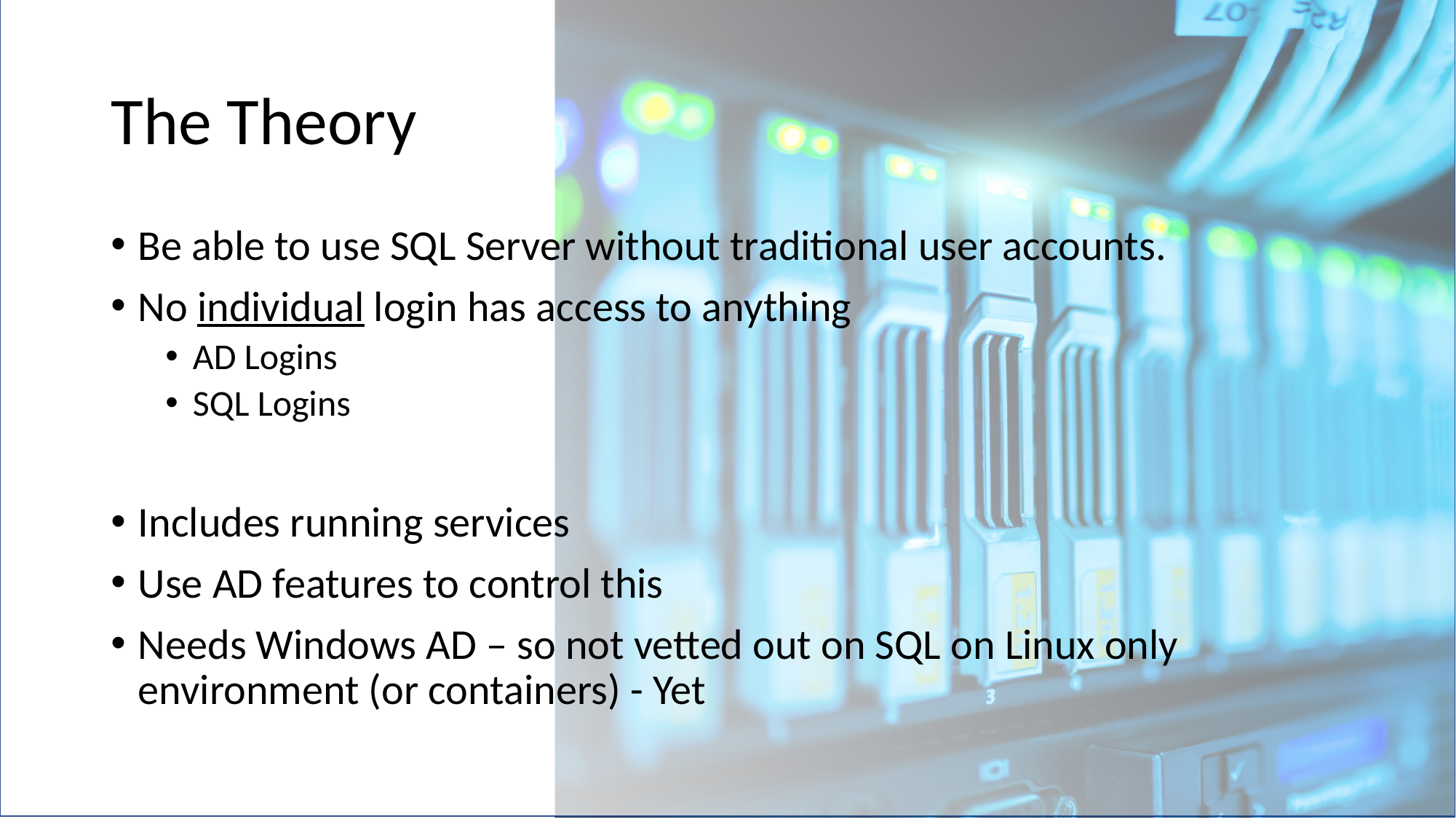

# The Theory
Be able to use SQL Server without traditional user accounts.
No individual login has access to anything
AD Logins
SQL Logins

Includes running services
Use AD features to control this
Needs Windows AD – so not vetted out on SQL on Linux only environment (or containers) - Yet